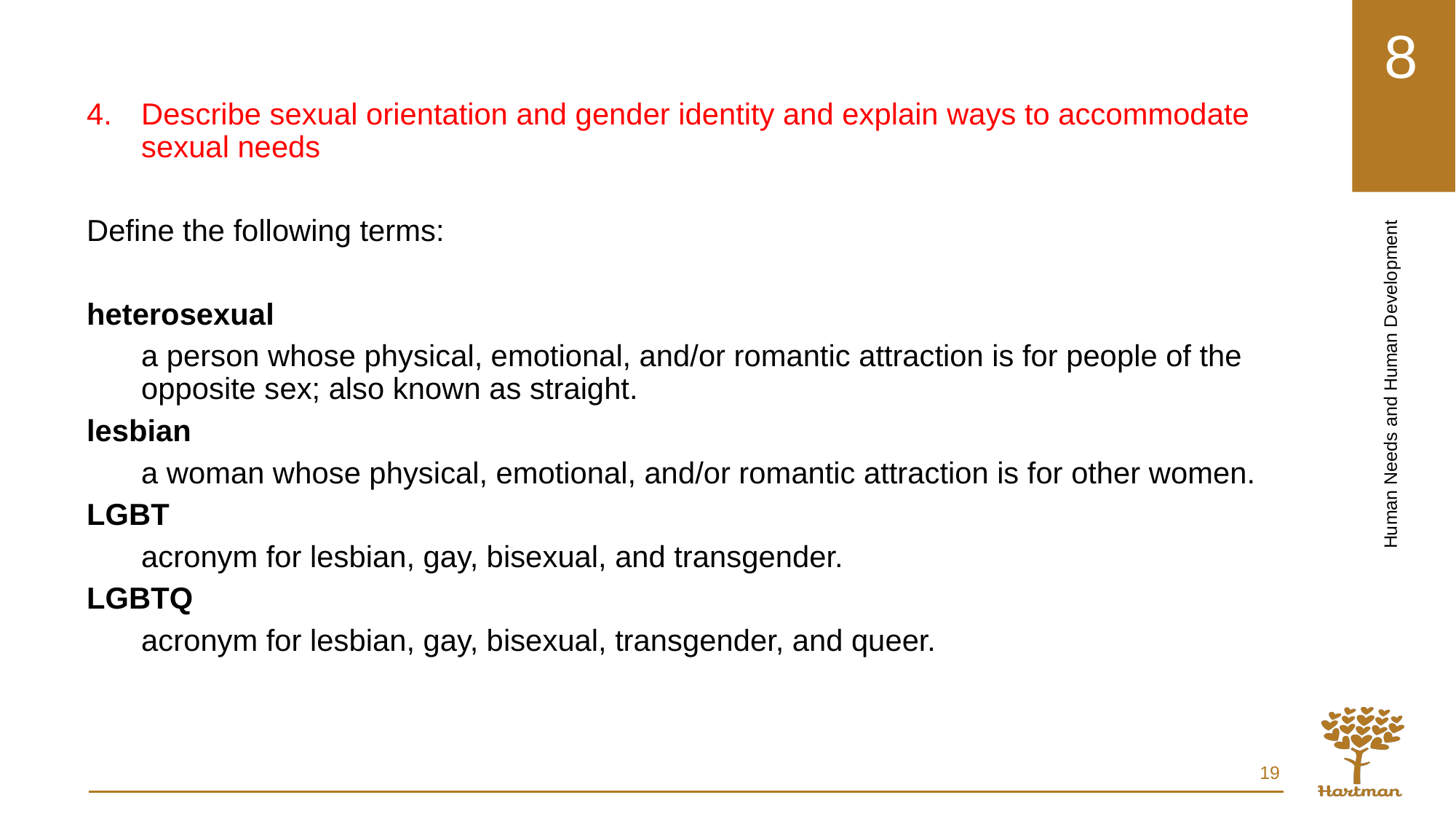

Describe sexual orientation and gender identity and explain ways to accommodate sexual needs

Define the following terms:

heterosexual
a person whose physical, emotional, and/or romantic attraction is for people of the opposite sex; also known as straight.
lesbian
a woman whose physical, emotional, and/or romantic attraction is for other women.
LGBT
acronym for lesbian, gay, bisexual, and transgender.
LGBTQ
acronym for lesbian, gay, bisexual, transgender, and queer.

19